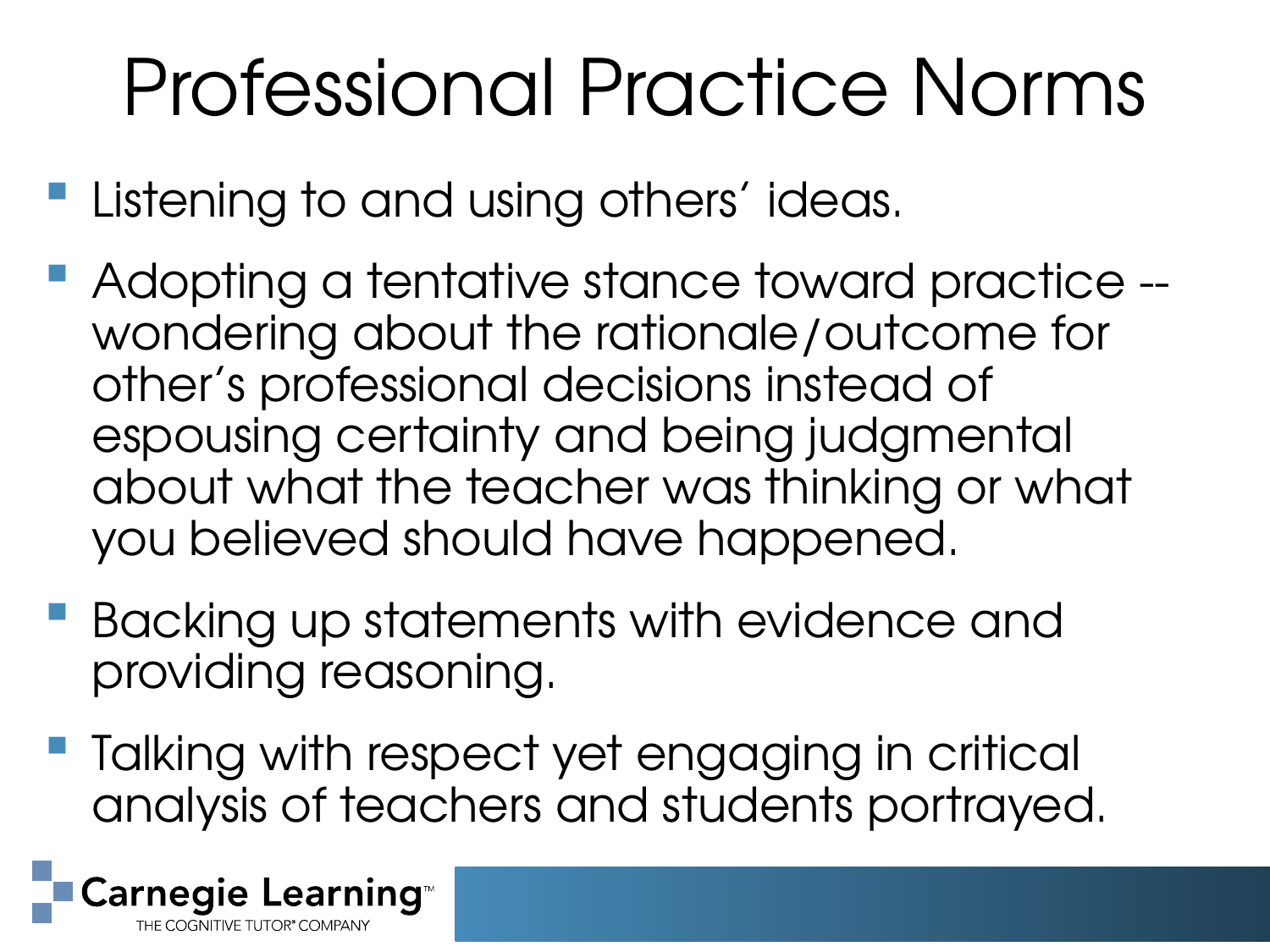

# Professional Practice Norms
Listening to and using others’ ideas.

Adopting a tentative stance toward practice -- wondering about the rationale/outcome for other’s professional decisions instead of espousing certainty and being judgmental about what the teacher was thinking or what you believed should have happened.

Backing up statements with evidence and providing reasoning.

Talking with respect yet engaging in critical analysis of teachers and students portrayed.